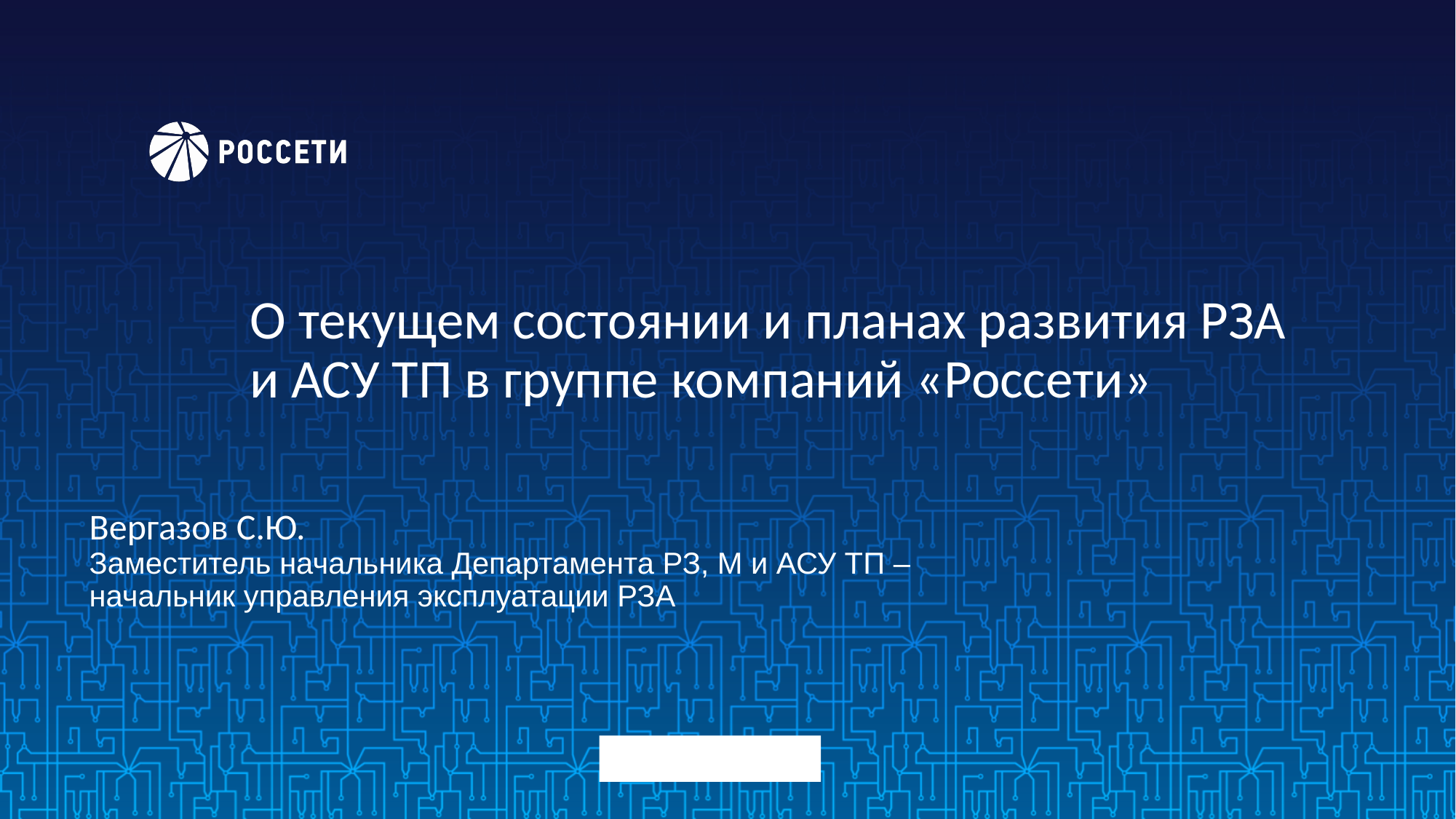

# О текущем состоянии и планах развития РЗА и АСУ ТП в группе компаний «Россети»
Вергазов С.Ю.
Заместитель начальника Департамента РЗ, М и АСУ ТП –
начальник управления эксплуатации РЗА
2024